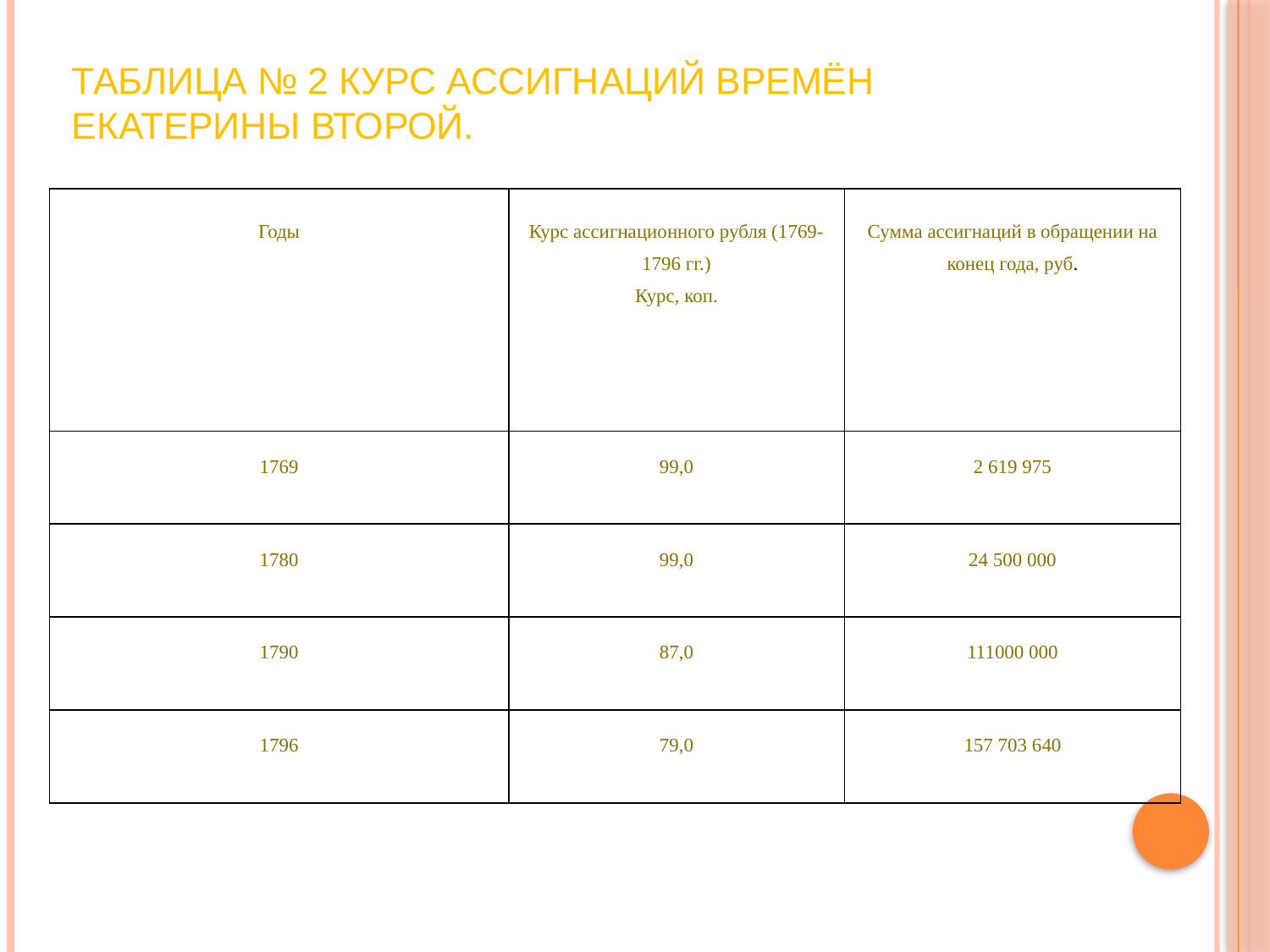

# Таблица № 2 Курс ассигнаций времён Екатерины Второй.
| Годы | Курс ассигнационного рубля (1769-1796 гг.) Курс, коп. | Сумма ассигнаций в обращении на конец года, руб. |
| --- | --- | --- |
| 1769 | 99,0 | 2 619 975 |
| 1780 | 99,0 | 24 500 000 |
| 1790 | 87,0 | 111000 000 |
| 1796 | 79,0 | 157 703 640 |